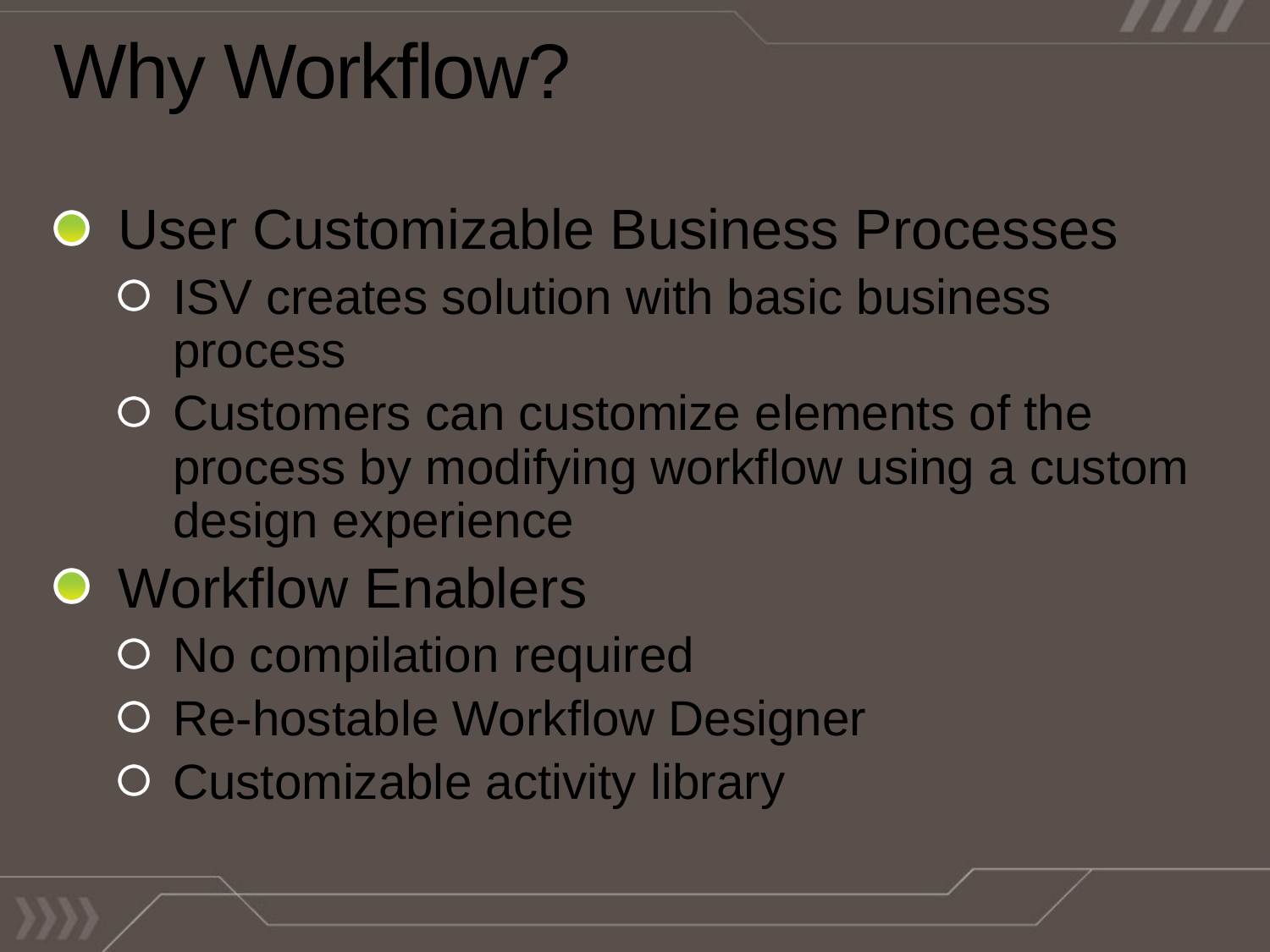

Why Workflow?
User Customizable Business Processes
ISV creates solution with basic business process
Customers can customize elements of the process by modifying workflow using a custom design experience
Workflow Enablers
No compilation required
Re-hostable Workflow Designer
Customizable activity library